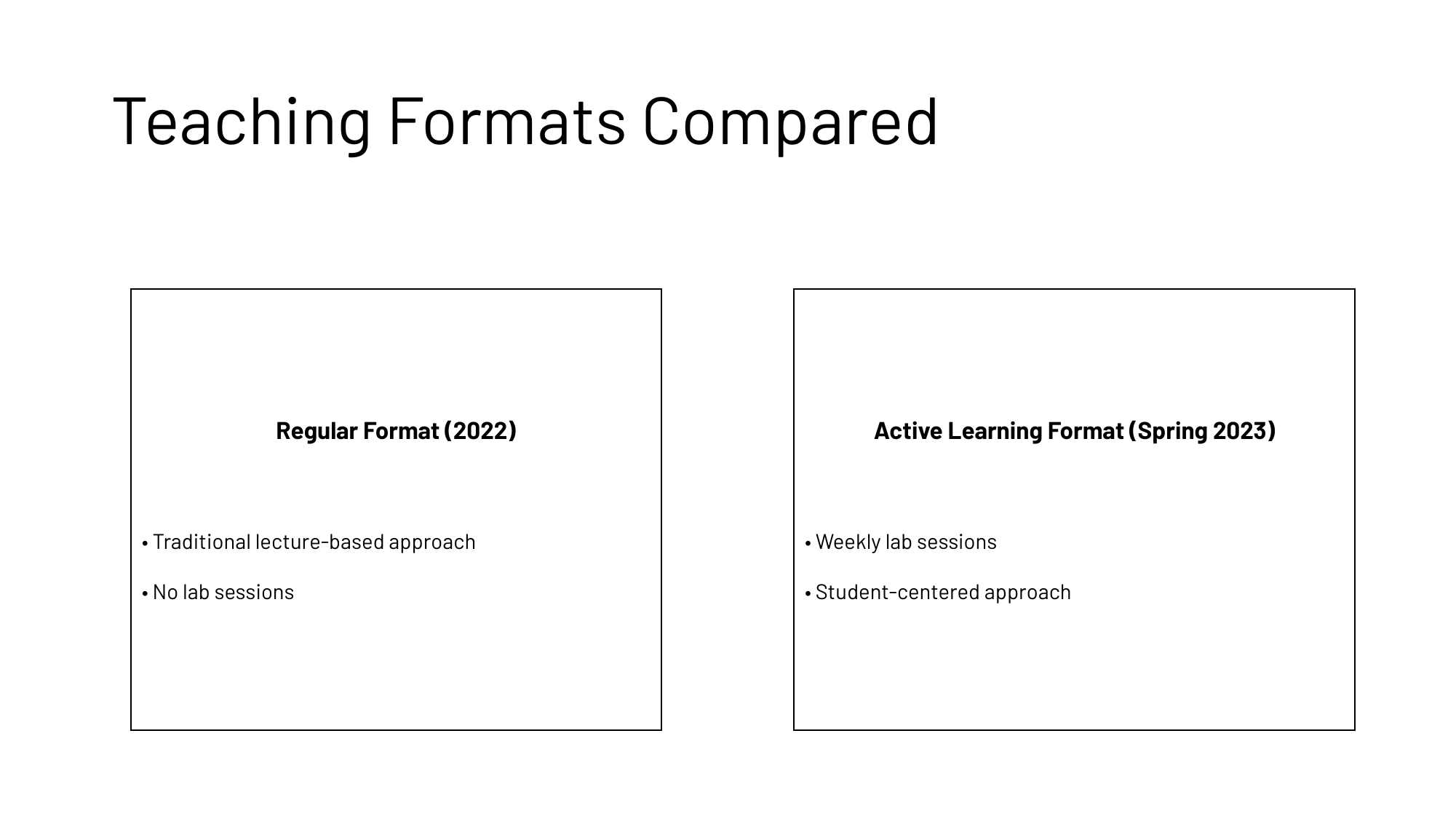

# Teaching Formats Compared
Regular Format (2022)

• Traditional lecture-based
• Traditional lecture-based approach
• Minimal intlractivity
• No lab sessions
Active Learning Format (Spring 2023)

• Student-centered pedagogy
• Weekly lab sessions
• Hands-on, discussion-based activities
• Student-centered approach